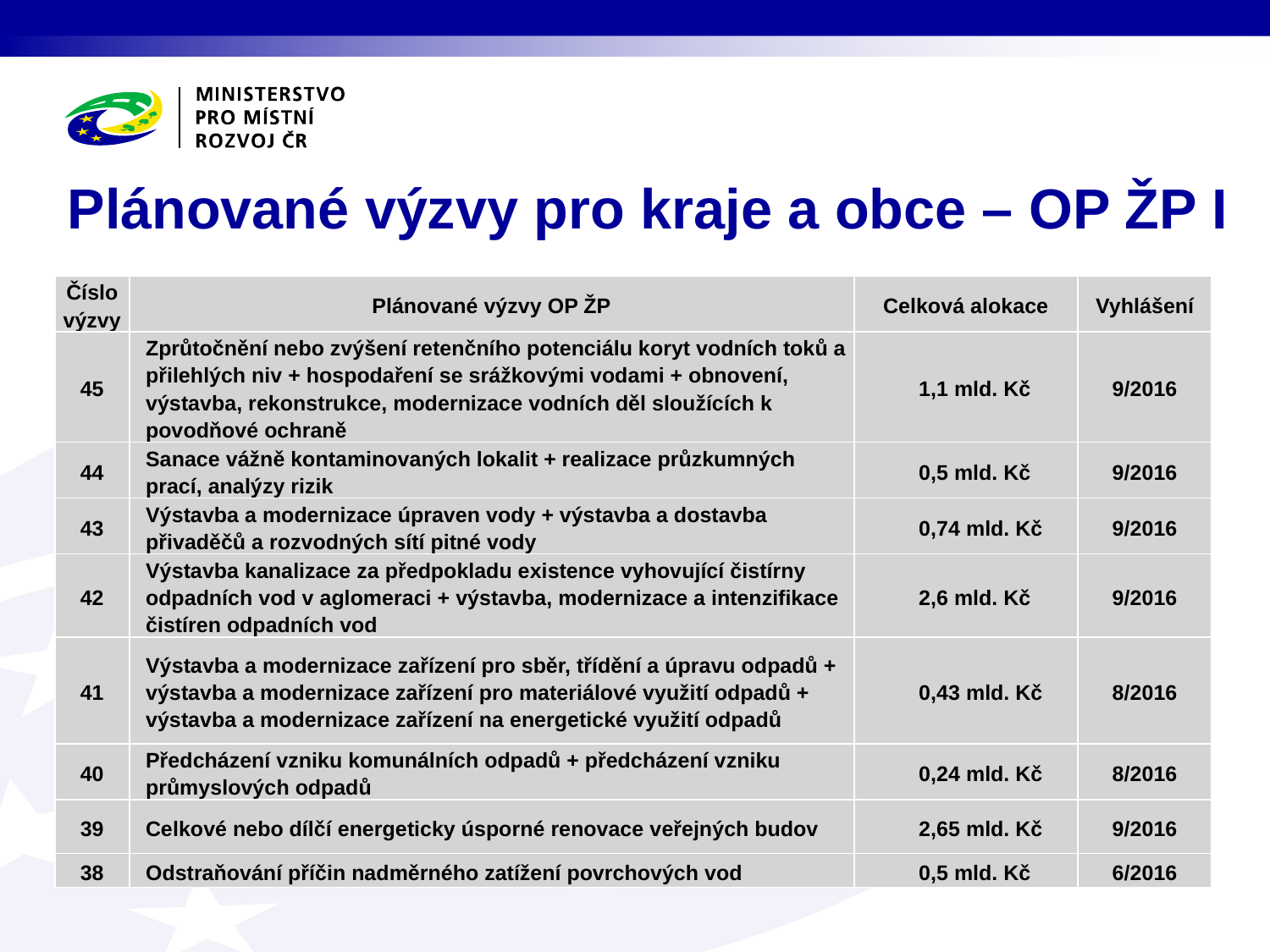

# Plánované výzvy pro kraje a obce – OP ŽP I
| Číslo výzvy | Plánované výzvy OP ŽP | Celková alokace | Vyhlášení |
| --- | --- | --- | --- |
| 45 | Zprůtočnění nebo zvýšení retenčního potenciálu koryt vodních toků a přilehlých niv + hospodaření se srážkovými vodami + obnovení, výstavba, rekonstrukce, modernizace vodních děl sloužících k povodňové ochraně | 1,1 mld. Kč | 9/2016 |
| 44 | Sanace vážně kontaminovaných lokalit + realizace průzkumných prací, analýzy rizik | 0,5 mld. Kč | 9/2016 |
| 43 | Výstavba a modernizace úpraven vody + výstavba a dostavba přivaděčů a rozvodných sítí pitné vody | 0,74 mld. Kč | 9/2016 |
| 42 | Výstavba kanalizace za předpokladu existence vyhovující čistírny odpadních vod v aglomeraci + výstavba, modernizace a intenzifikace čistíren odpadních vod | 2,6 mld. Kč | 9/2016 |
| 41 | Výstavba a modernizace zařízení pro sběr, třídění a úpravu odpadů + výstavba a modernizace zařízení pro materiálové využití odpadů + výstavba a modernizace zařízení na energetické využití odpadů | 0,43 mld. Kč | 8/2016 |
| 40 | Předcházení vzniku komunálních odpadů + předcházení vzniku průmyslových odpadů | 0,24 mld. Kč | 8/2016 |
| 39 | Celkové nebo dílčí energeticky úsporné renovace veřejných budov | 2,65 mld. Kč | 9/2016 |
| 38 | Odstraňování příčin nadměrného zatížení povrchových vod | 0,5 mld. Kč | 6/2016 |